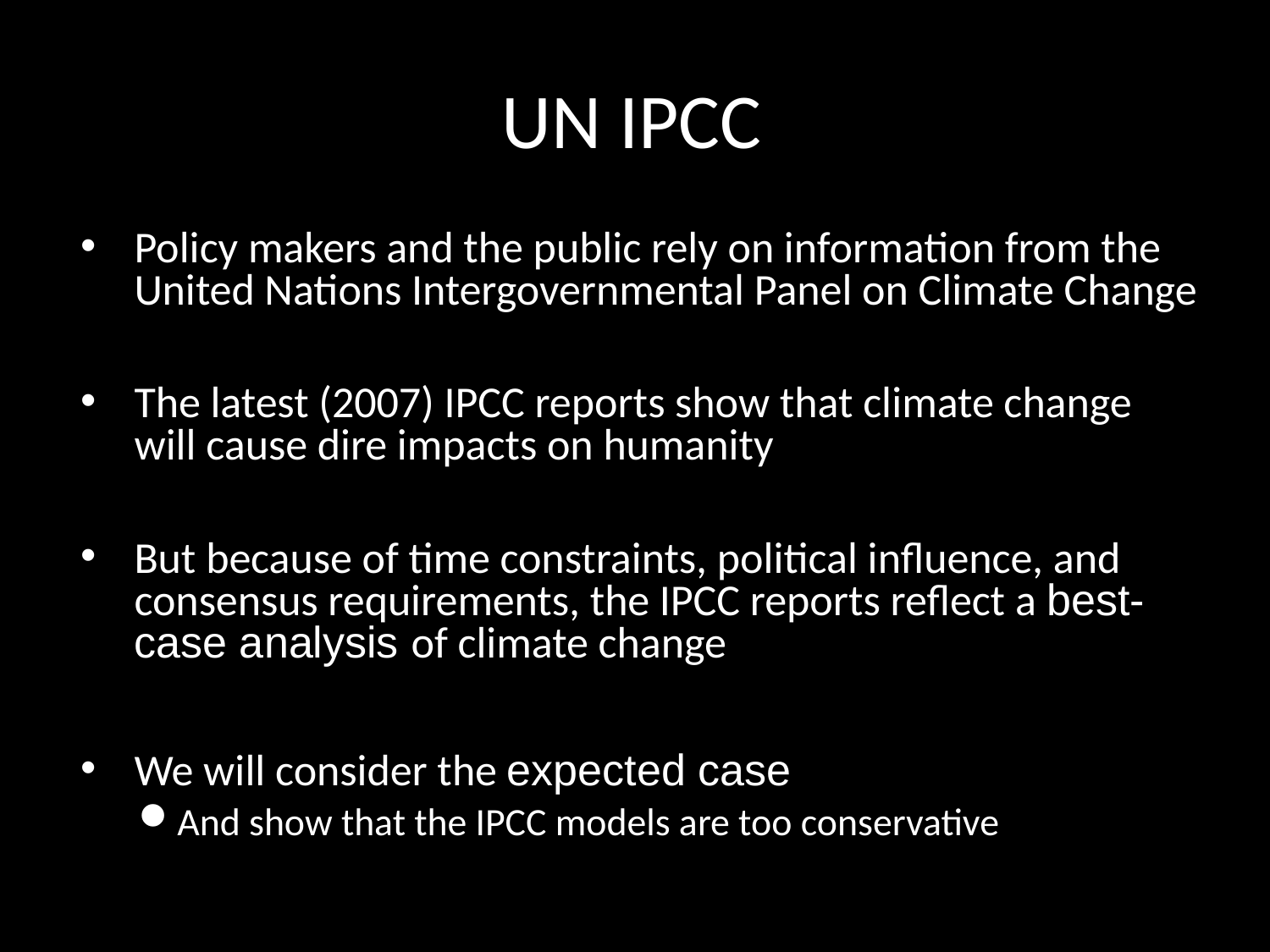

# UN IPCC
Policy makers and the public rely on information from the United Nations Intergovernmental Panel on Climate Change

The latest (2007) IPCC reports show that climate change will cause dire impacts on humanity

But because of time constraints, political influence, and consensus requirements, the IPCC reports reflect a best-case analysis of climate change

We will consider the expected case
And show that the IPCC models are too conservative